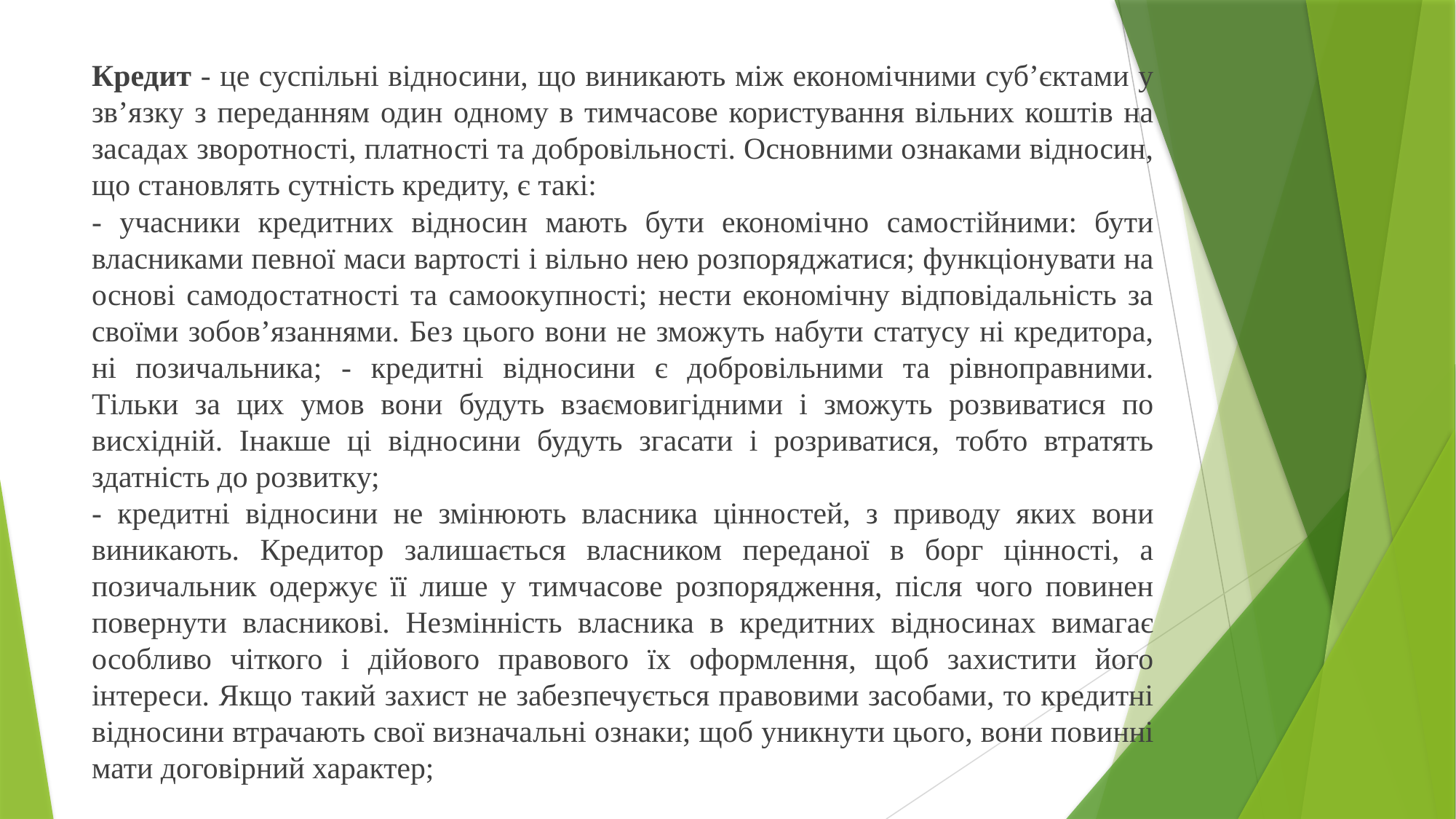

Кредит - це суспільні відносини, що виникають між економічними суб’єктами у зв’язку з переданням один одному в тимчасове користування вільних коштів на засадах зворотності, платності та добровільності. Основними ознаками відносин, що становлять сутність кредиту, є такі:
- учасники кредитних відносин мають бути економічно самостійними: бути власниками певної маси вартості і вільно нею розпоряджатися; функціонувати на основі самодостатності та самоокупності; нести економічну відповідальність за своїми зобов’язаннями. Без цього вони не зможуть набути статусу ні кредитора, ні позичальника; - кредитні відносини є добровільними та рівноправними. Тільки за цих умов вони будуть взаємовигідними і зможуть розвиватися по висхідній. Інакше ці відносини будуть згасати і розриватися, тобто втратять здатність до розвитку;
- кредитні відносини не змінюють власника цінностей, з приводу яких вони виникають. Кредитор залишається власником переданої в борг цінності, а позичальник одержує її лише у тимчасове розпорядження, після чого повинен повернути власникові. Незмінність власника в кредитних відносинах вимагає особливо чіткого і дійового правового їх оформлення, щоб захистити його інтереси. Якщо такий захист не забезпечується правовими засобами, то кредитні відносини втрачають свої визначальні ознаки; щоб уникнути цього, вони повинні мати договірний характер;